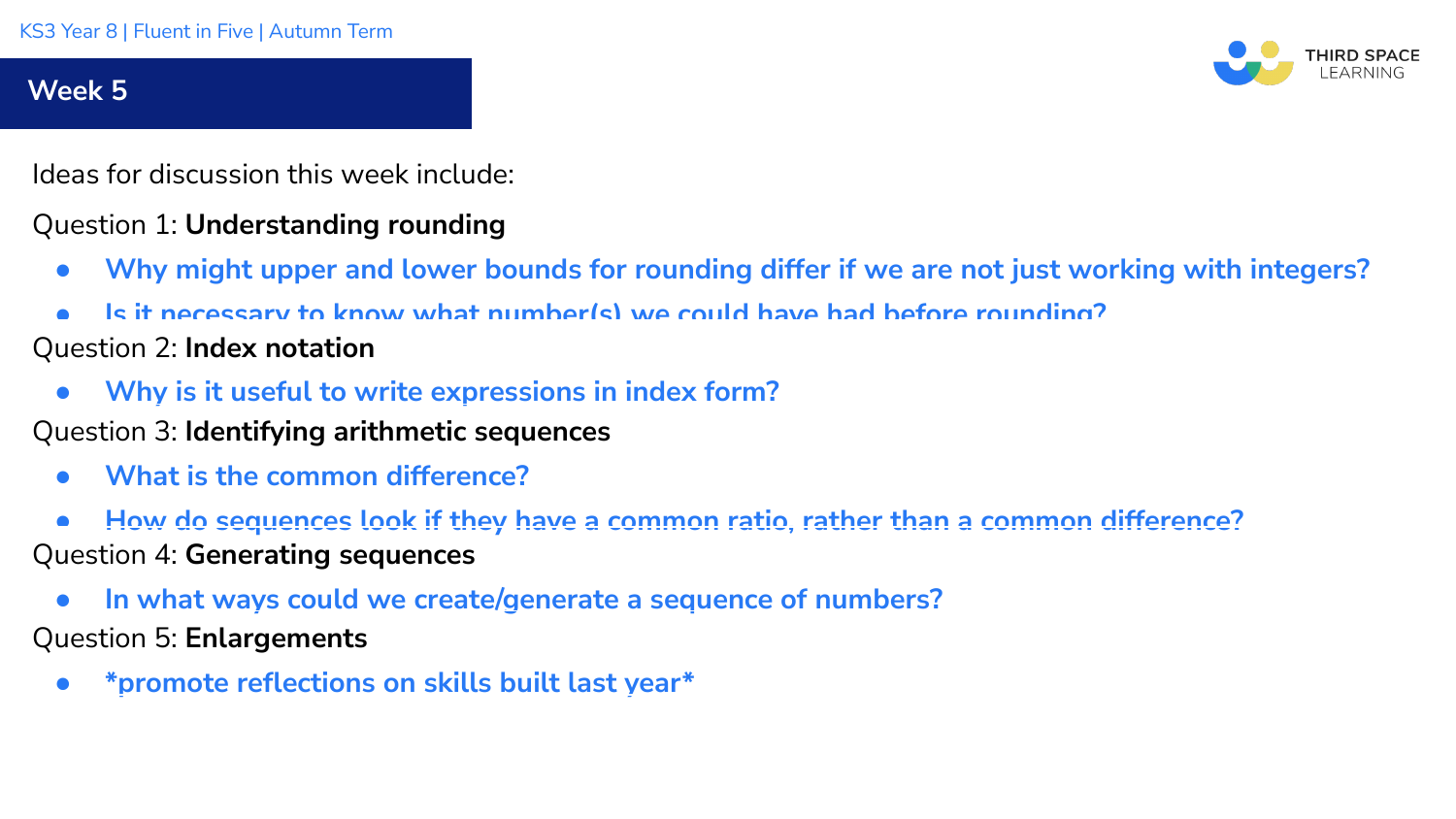

Week 5
| Ideas for discussion this week include: |
| --- |
| Question 1: Understanding rounding Why might upper and lower bounds for rounding differ if we are not just working with integers? Is it necessary to know what number(s) we could have had before rounding? |
| Question 2: Index notation Why is it useful to write expressions in index form? |
| Question 3: Identifying arithmetic sequences What is the common difference? How do sequences look if they have a common ratio, rather than a common difference? |
| Question 4: Generating sequences In what ways could we create/generate a sequence of numbers? |
| Question 5: Enlargements \*promote reflections on skills built last year\* |